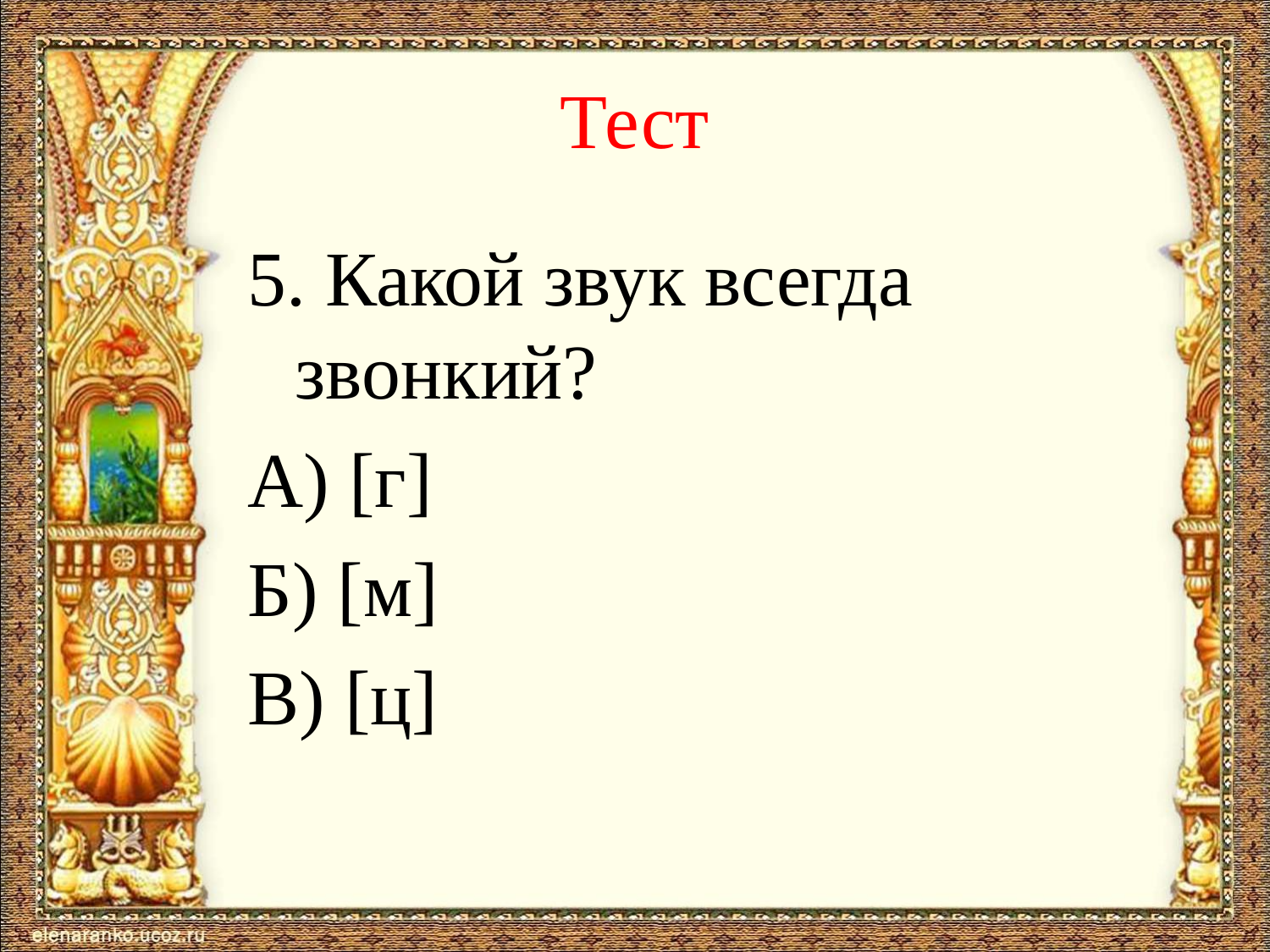

# Тест
5. Какой звук всегда звонкий?
А) [г]
Б) [м]
В) [ц]